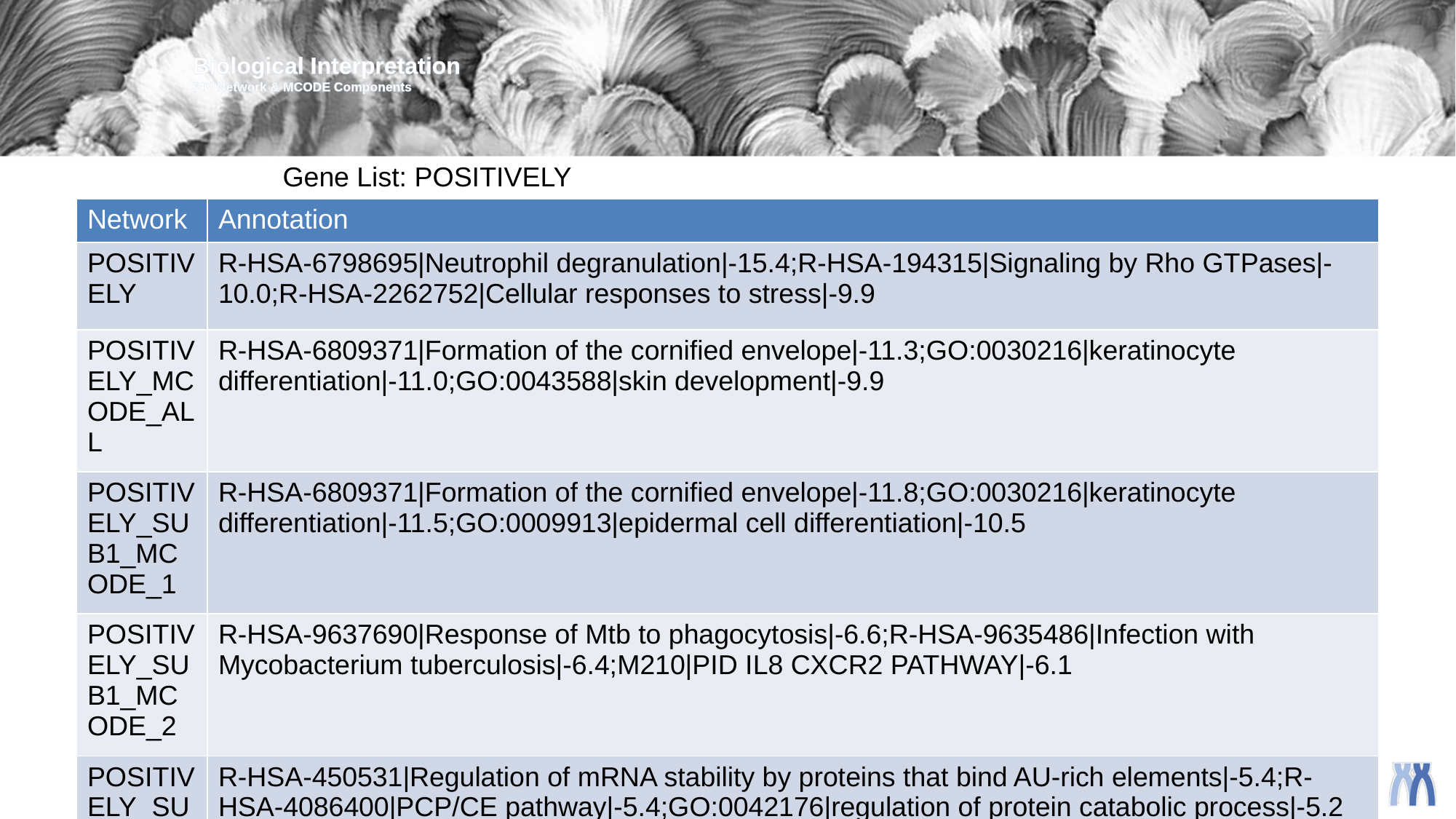

Biological Interpretation
PPI Network & MCODE Components
Gene List: POSITIVELY
| Network | Annotation |
| --- | --- |
| POSITIVELY | R-HSA-6798695|Neutrophil degranulation|-15.4;R-HSA-194315|Signaling by Rho GTPases|-10.0;R-HSA-2262752|Cellular responses to stress|-9.9 |
| POSITIVELY\_MCODE\_ALL | R-HSA-6809371|Formation of the cornified envelope|-11.3;GO:0030216|keratinocyte differentiation|-11.0;GO:0043588|skin development|-9.9 |
| POSITIVELY\_SUB1\_MCODE\_1 | R-HSA-6809371|Formation of the cornified envelope|-11.8;GO:0030216|keratinocyte differentiation|-11.5;GO:0009913|epidermal cell differentiation|-10.5 |
| POSITIVELY\_SUB1\_MCODE\_2 | R-HSA-9637690|Response of Mtb to phagocytosis|-6.6;R-HSA-9635486|Infection with Mycobacterium tuberculosis|-6.4;M210|PID IL8 CXCR2 PATHWAY|-6.1 |
| POSITIVELY\_SUB1\_MCODE\_3 | R-HSA-450531|Regulation of mRNA stability by proteins that bind AU-rich elements|-5.4;R-HSA-4086400|PCP/CE pathway|-5.4;GO:0042176|regulation of protein catabolic process|-5.2 |
| POSITIVELY\_SUB1\_MCODE\_4 | GO:0072659|protein localization to plasma membrane|-4.8;GO:1990778|protein localization to cell periphery|-4.6;R-HSA-9012999|RHO GTPase cycle|-3.8 |